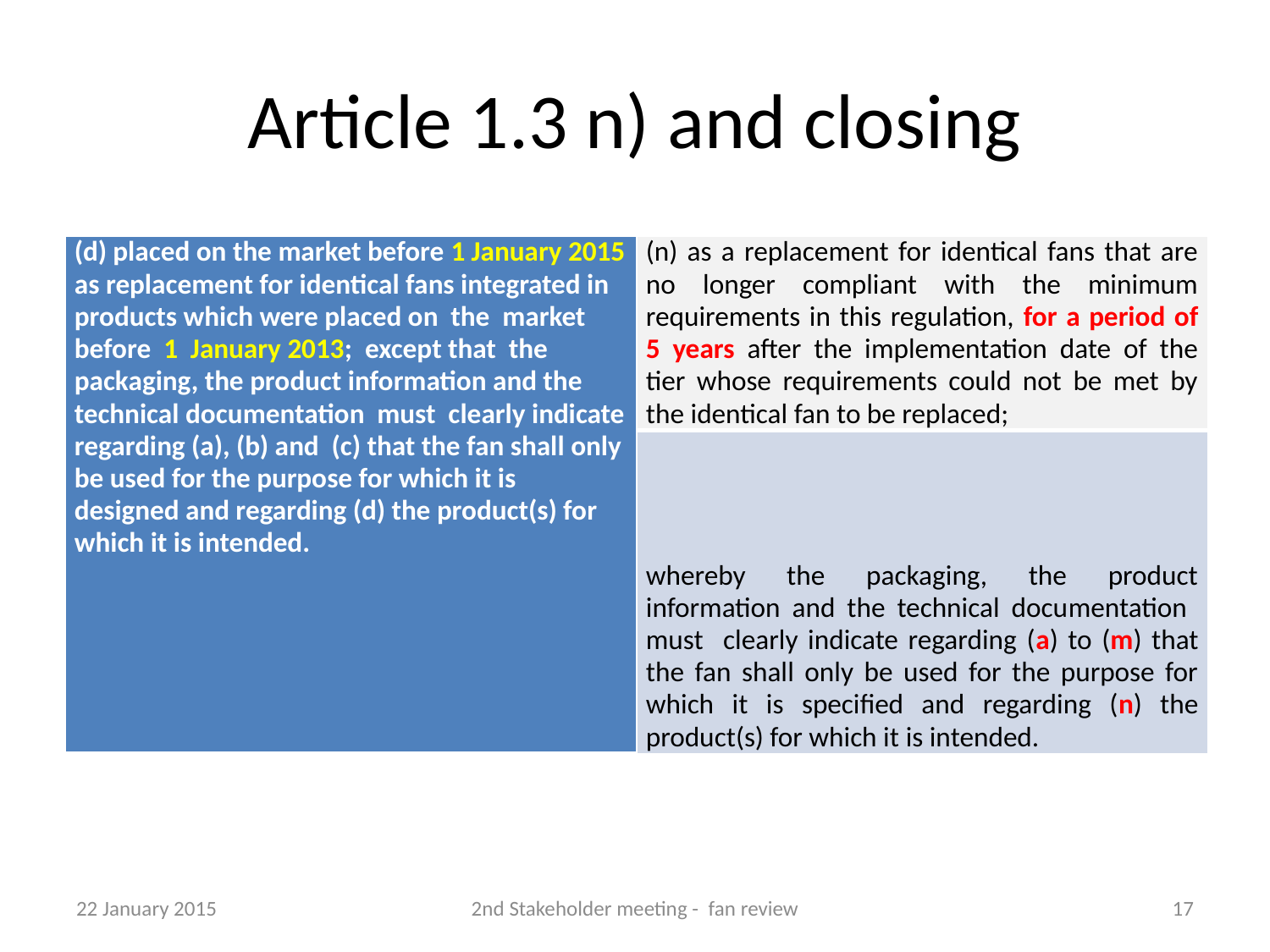

# Article 1.3 n) and closing
| (d) placed on the market before 1 January 2015 as replacement for identical fans integrated in products which were placed on the market before 1 January 2013; except that the packaging, the product information and the technical docu­mentation must clearly indicate regarding (a), (b) and (c) that the fan shall only be used for the purpose for which it is designed and regarding (d) the product(s) for which it is intended. | (n) as a replacement for identical fans that are no longer compliant with the minimum requirements in this regulation, for a period of 5 years after the implementation date of the tier whose requirements could not be met by the identical fan to be replaced; |
| --- | --- |
|  | whereby the packaging, the product information and the technical docu­mentation must clearly indicate regarding (a) to (m) that the fan shall only be used for the purpose for which it is specified and regarding (n) the product(s) for which it is intended. |

22 January 2015
2nd Stakeholder meeting -  fan review
17